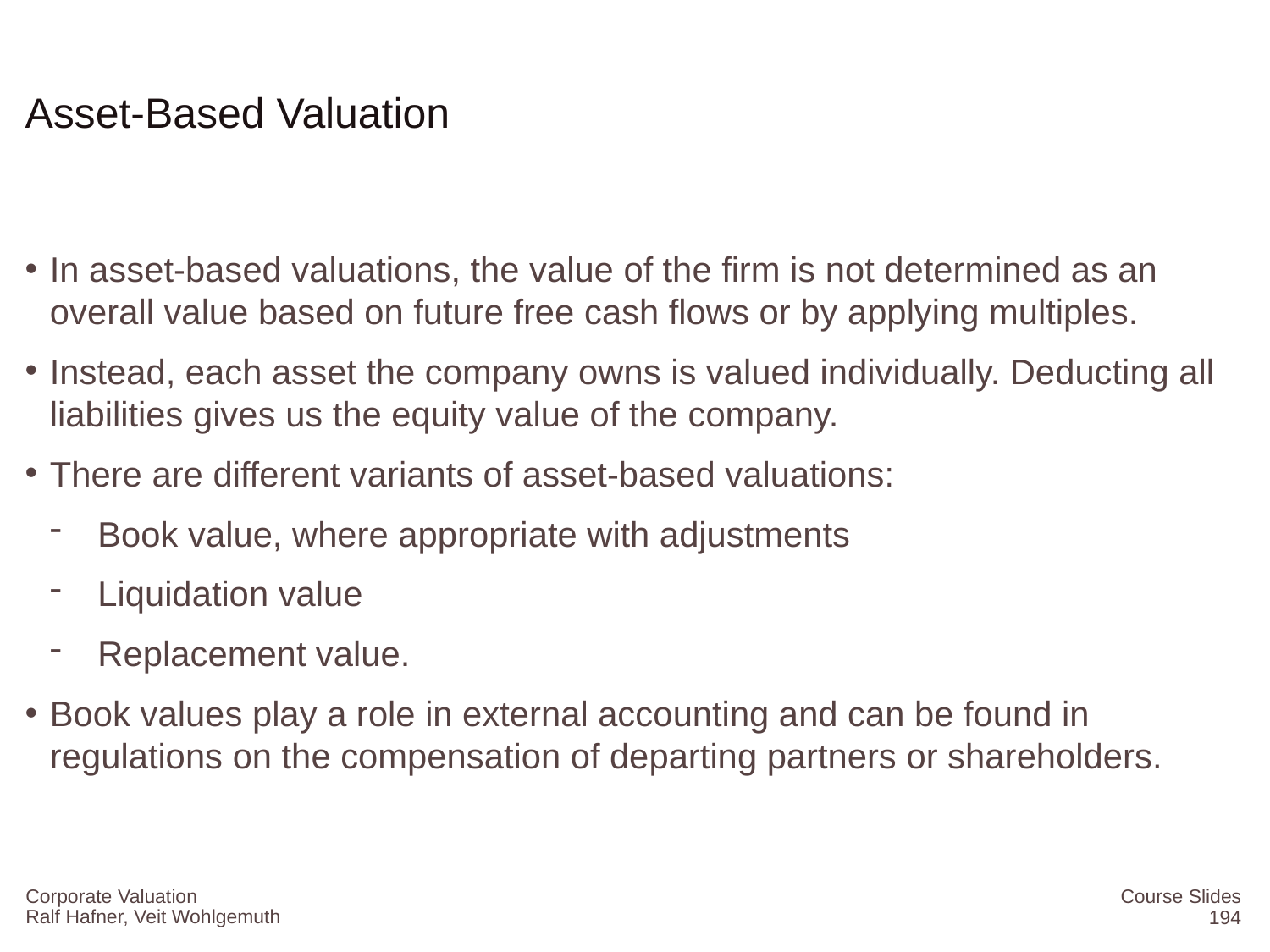

# Asset-Based Valuation
In asset-based valuations, the value of the firm is not determined as an overall value based on future free cash flows or by applying multiples.
Instead, each asset the company owns is valued individually. Deducting all liabilities gives us the equity value of the company.
There are different variants of asset-based valuations:
Book value, where appropriate with adjustments
Liquidation value
Replacement value.
Book values play a role in external accounting and can be found in regulations on the compensation of departing partners or shareholders.

Corporate Valuation
Course Slides
194